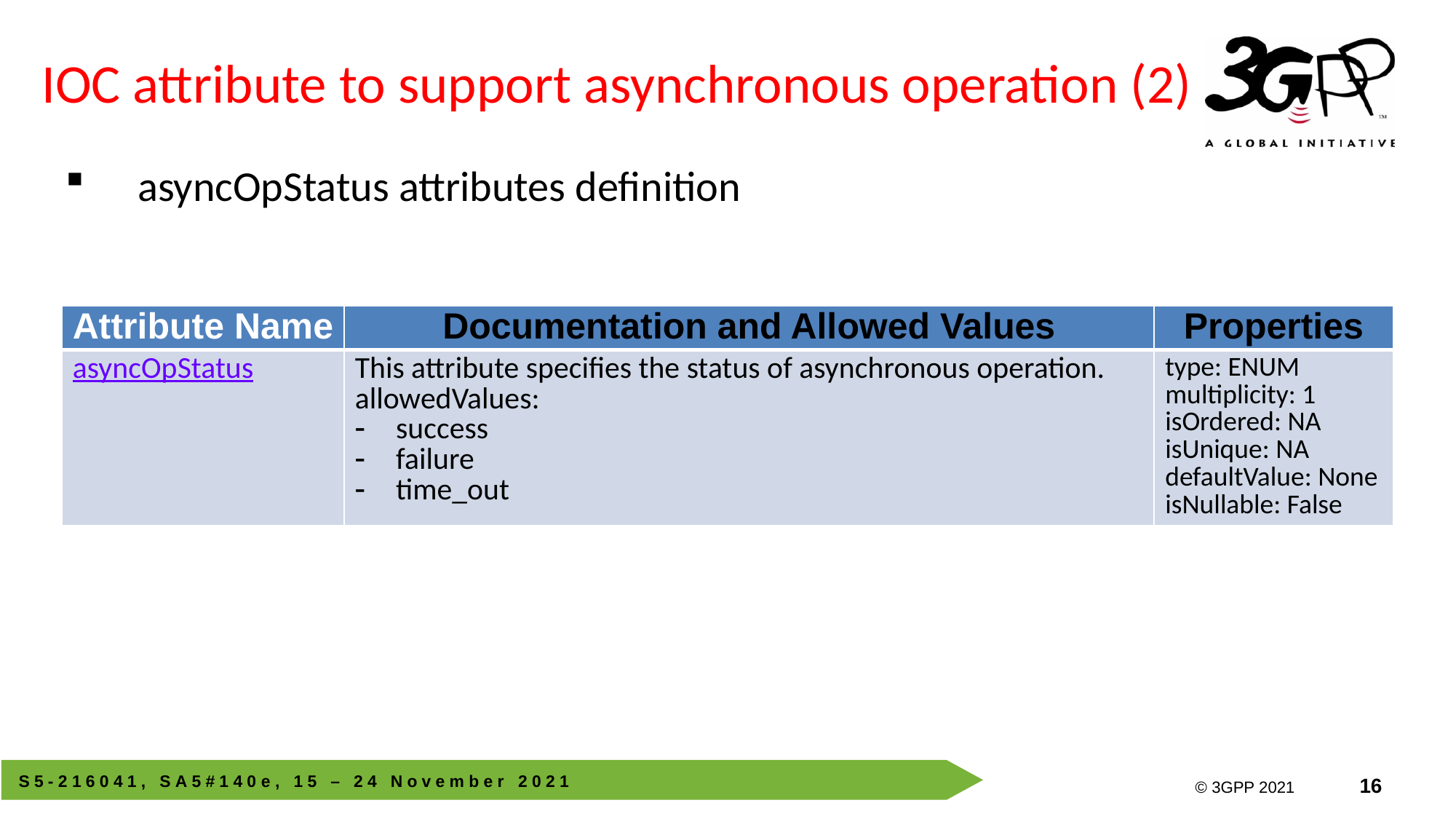

IOC attribute to support asynchronous operation (2)
asyncOpStatus attributes definition
| Attribute Name | Documentation and Allowed Values | Properties |
| --- | --- | --- |
| asyncOpStatus | This attribute specifies the status of asynchronous operation. allowedValues: success failure time\_out | type: ENUM multiplicity: 1 isOrdered: NA isUnique: NA defaultValue: None isNullable: False |